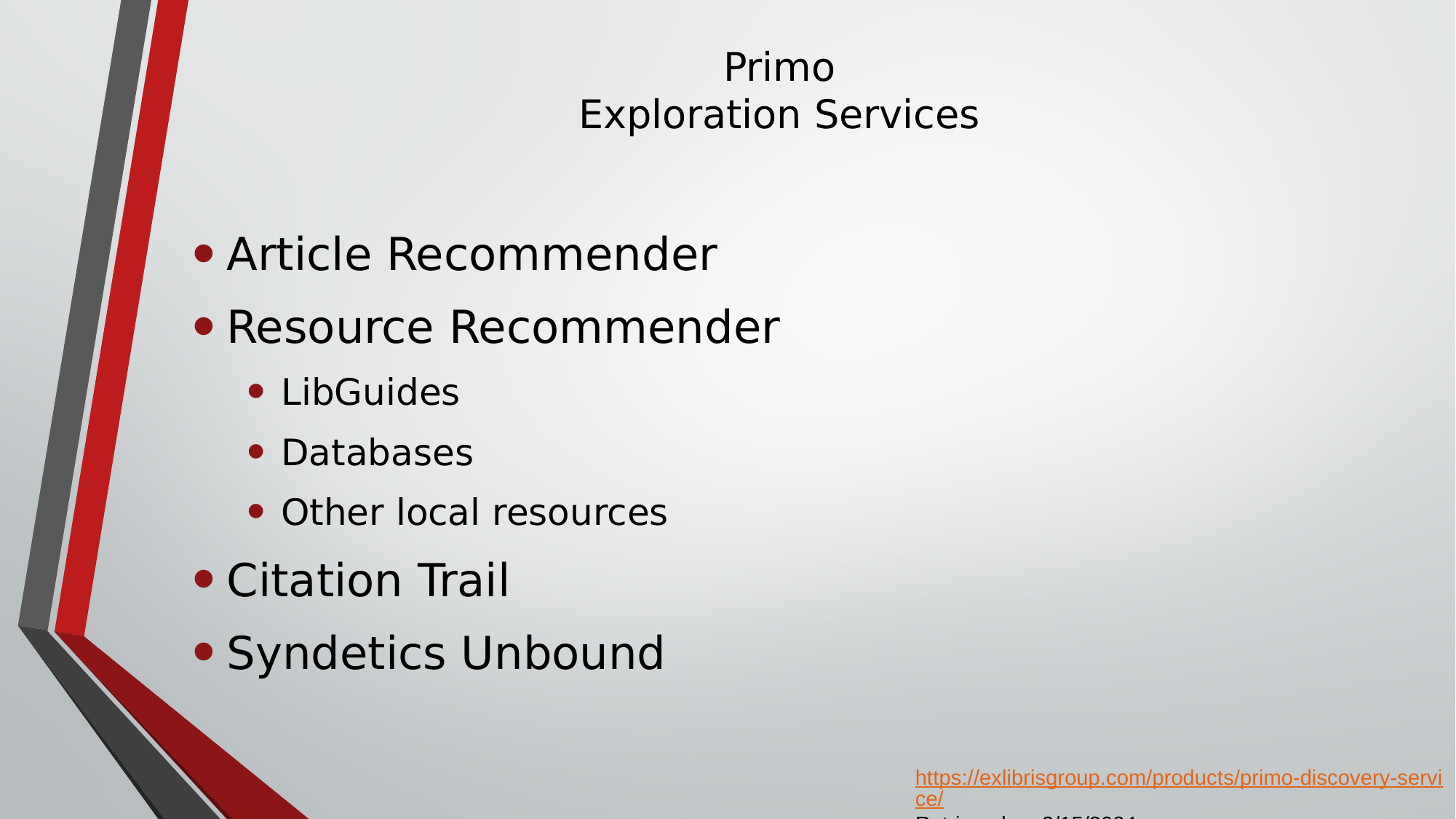

# Primo Exploration Services
Article Recommender
Resource Recommender
LibGuides
Databases
Other local resources
Citation Trail
Syndetics Unbound
https://exlibrisgroup.com/products/primo-discovery-service/
Retrieved on 2/15/2024